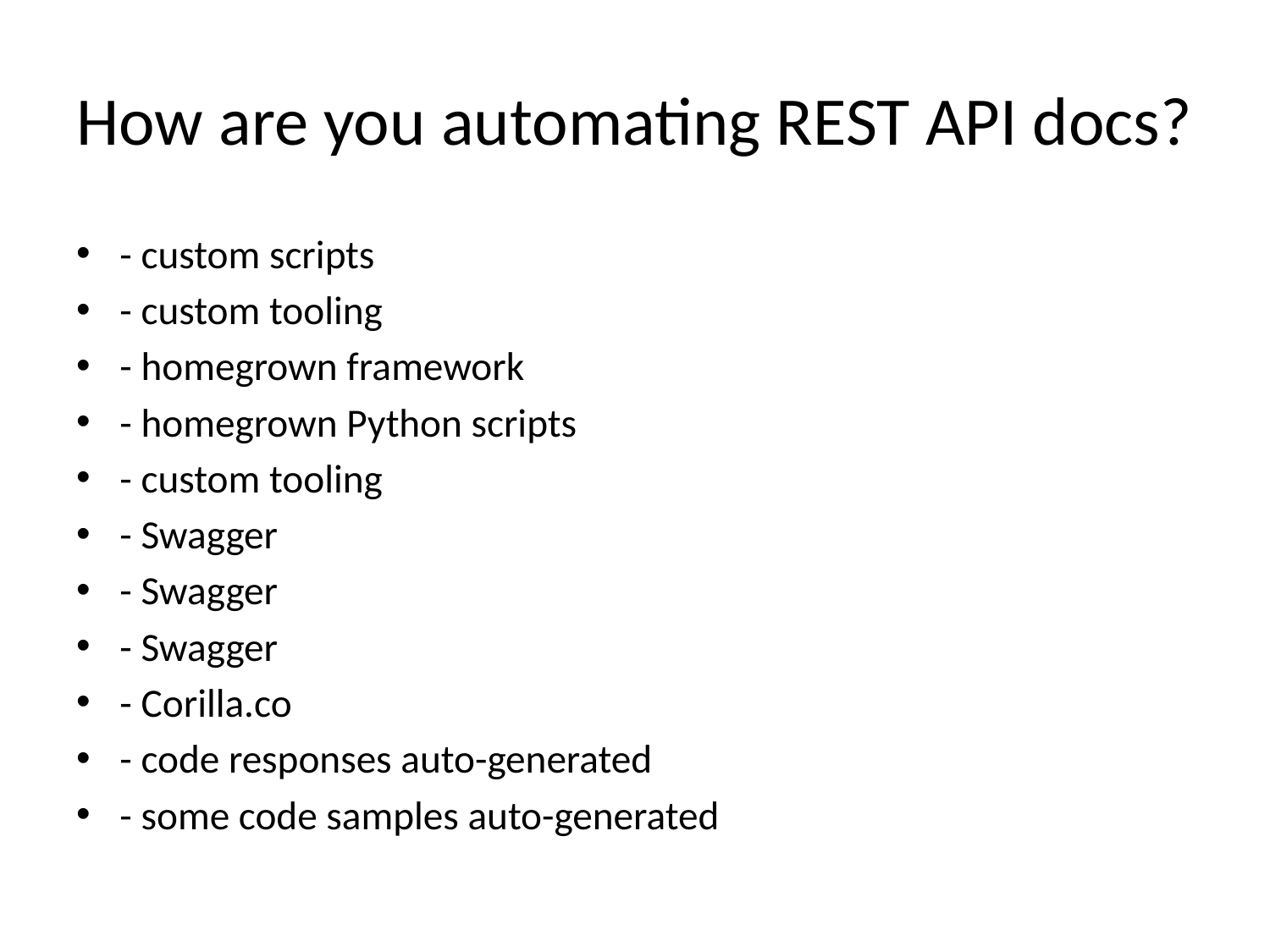

# How are you automating REST API docs?
- custom scripts
- custom tooling
- homegrown framework
- homegrown Python scripts
- custom tooling
- Swagger
- Swagger
- Swagger
- Corilla.co
- code responses auto-generated
- some code samples auto-generated